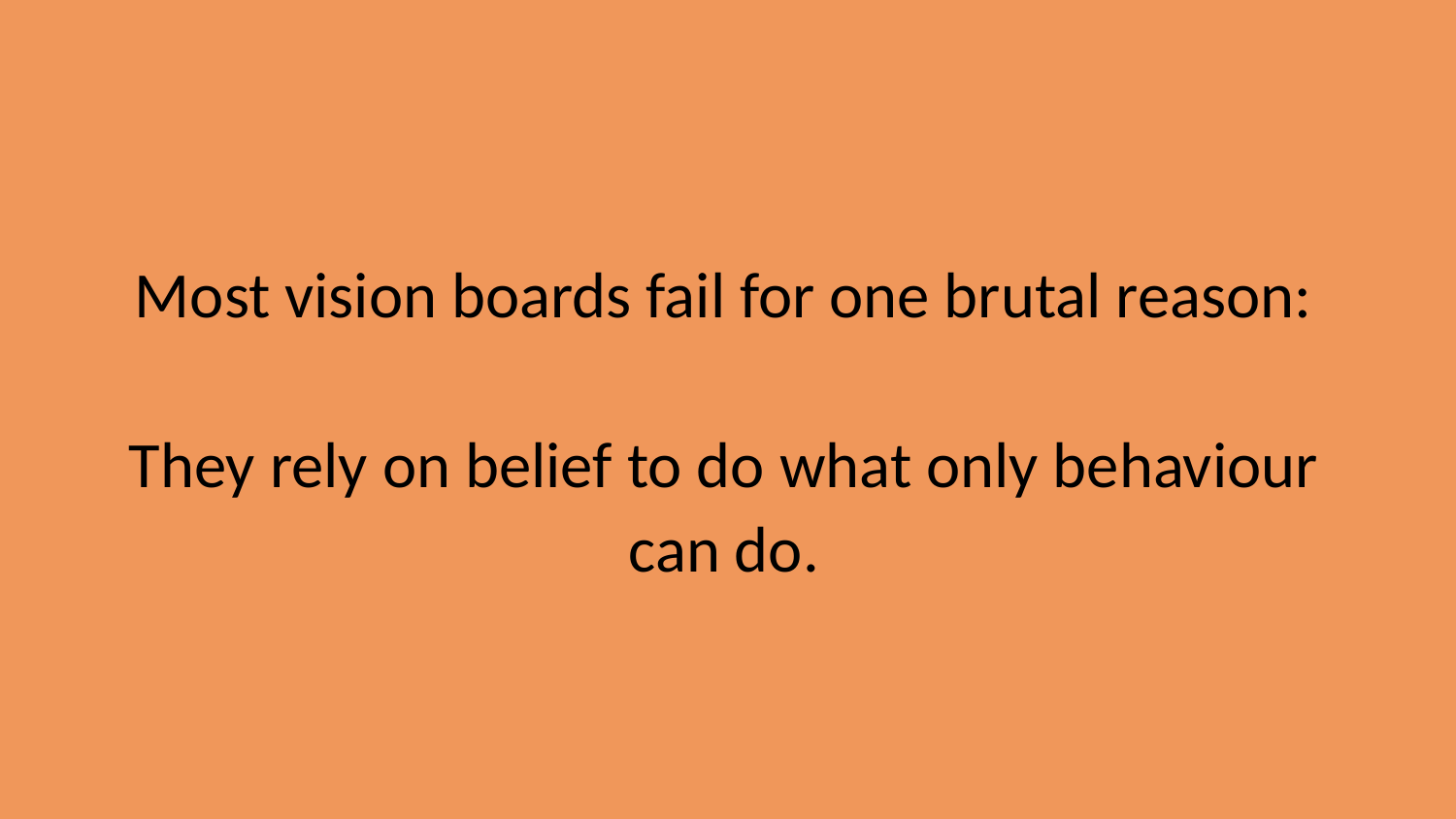

Most vision boards fail for one brutal reason:

They rely on belief to do what only behaviour
 can do.